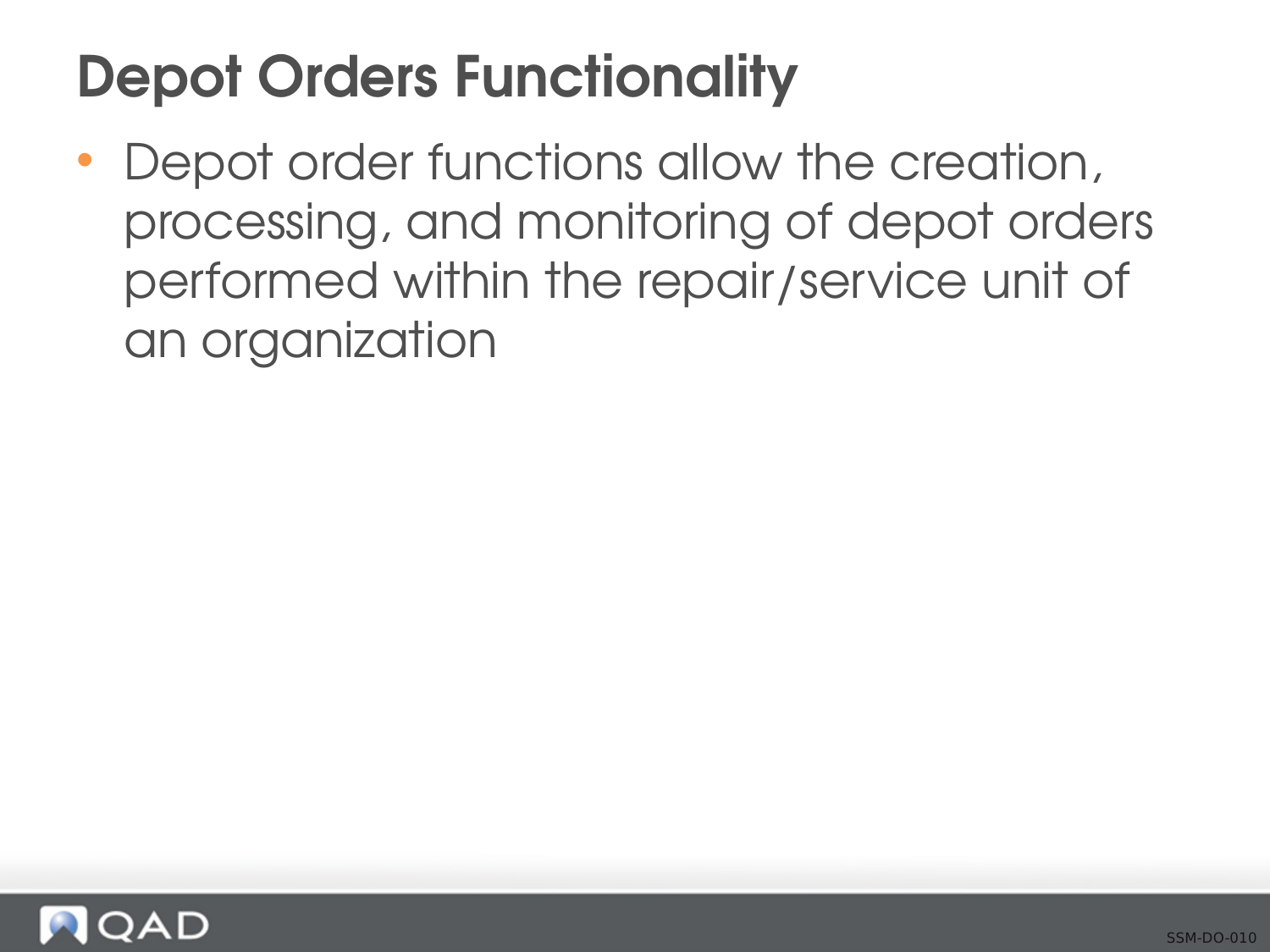

# Depot Orders Functionality
Depot order functions allow the creation, processing, and monitoring of depot orders performed within the repair/service unit of an organization
SSM-DO-010